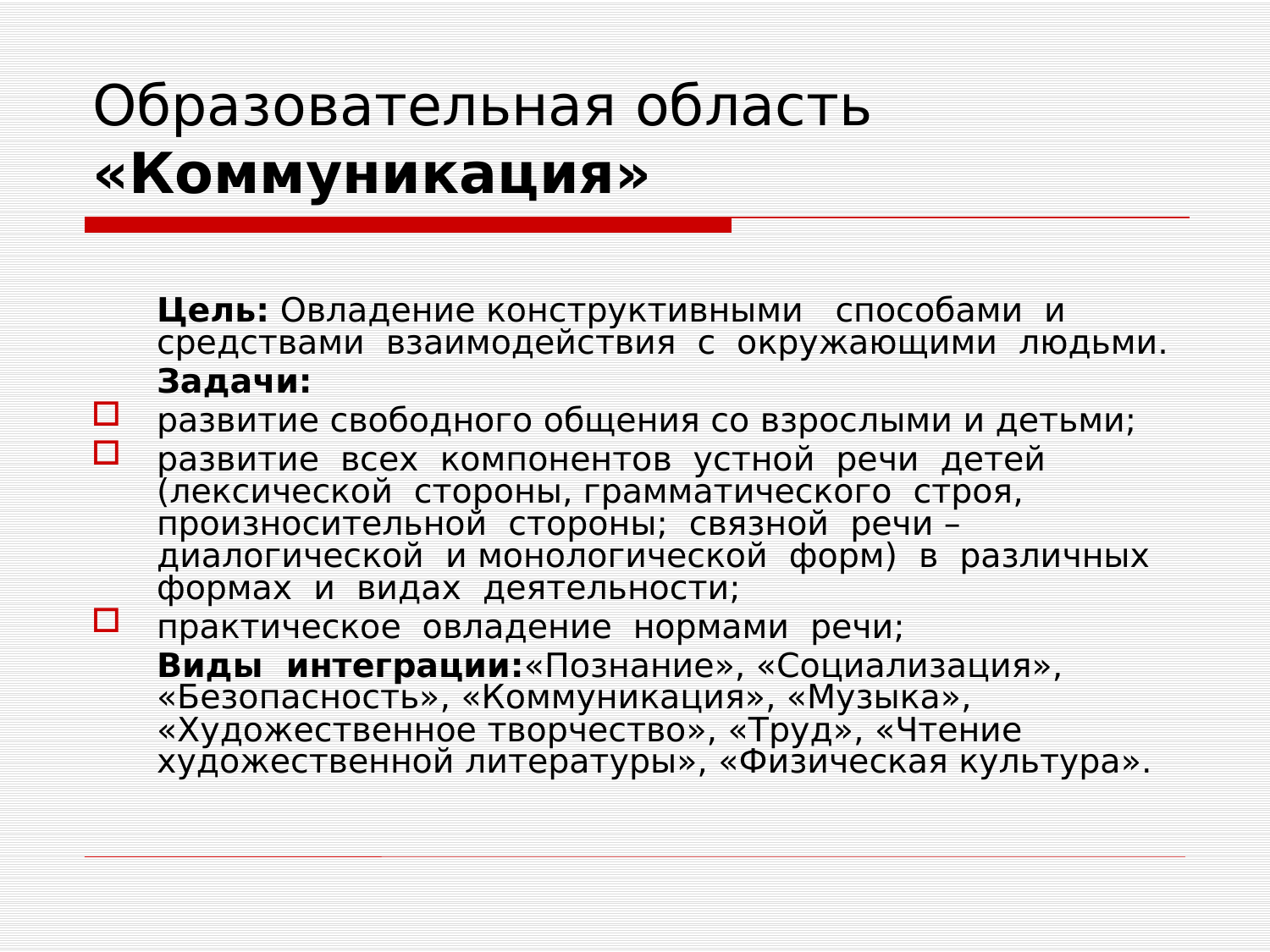

# Образовательная область «Коммуникация»

	Цель: Овладение конструктивными   способами  и средствами  взаимодействия  с  окружающими  людьми.
	Задачи:
развитие свободного общения со взрослыми и детьми;
развитие  всех  компонентов  устной  речи  детей  (лексической  стороны, грамматического  строя,  произносительной  стороны;  связной  речи – диалогической  и монологической  форм)  в  различных  формах  и  видах  деятельности;
практическое  овладение  нормами  речи;
	Виды  интеграции:«Познание», «Социализация», «Безопасность», «Коммуникация», «Музыка», «Художественное творчество», «Труд», «Чтение художественной литературы», «Физическая культура».